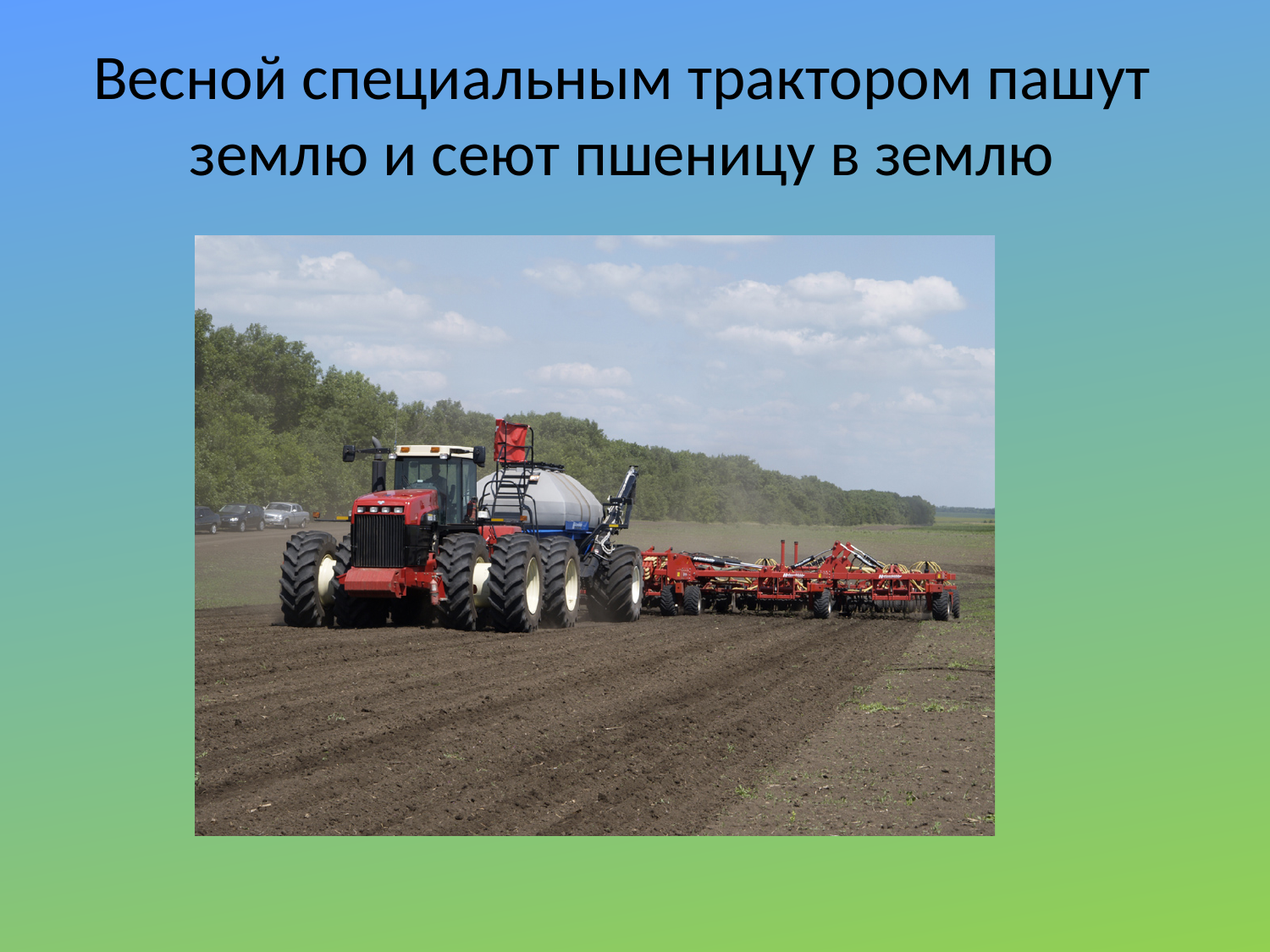

# Весной специальным трактором пашут землю и сеют пшеницу в землю